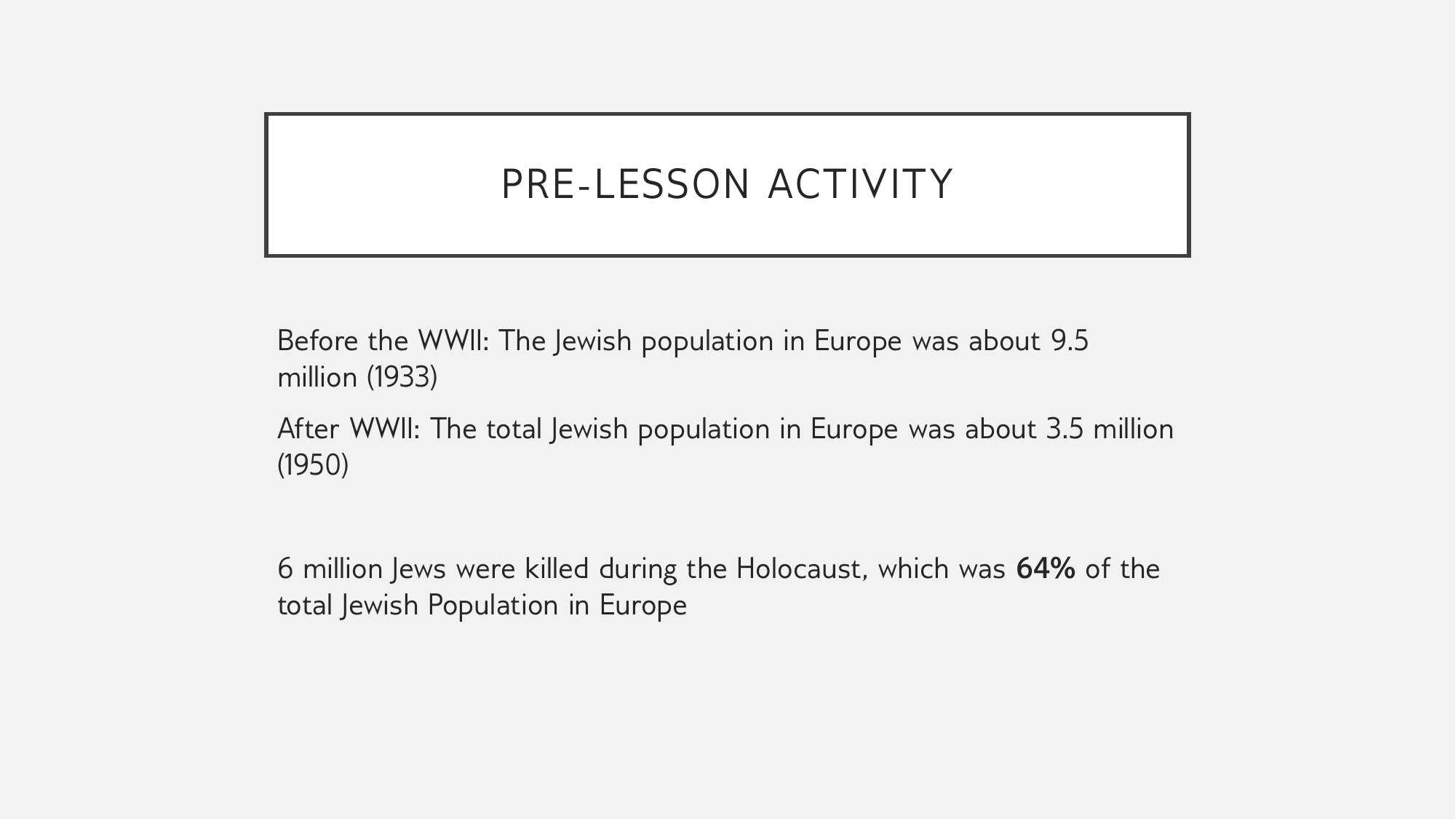

# Pre-Lesson Activity
Before the WWII: The Jewish population in Europe was about 9.5 million (1933)
After WWII: The total Jewish population in Europe was about 3.5 million (1950)

6 million Jews were killed during the Holocaust, which was 64% of the total Jewish Population in Europe